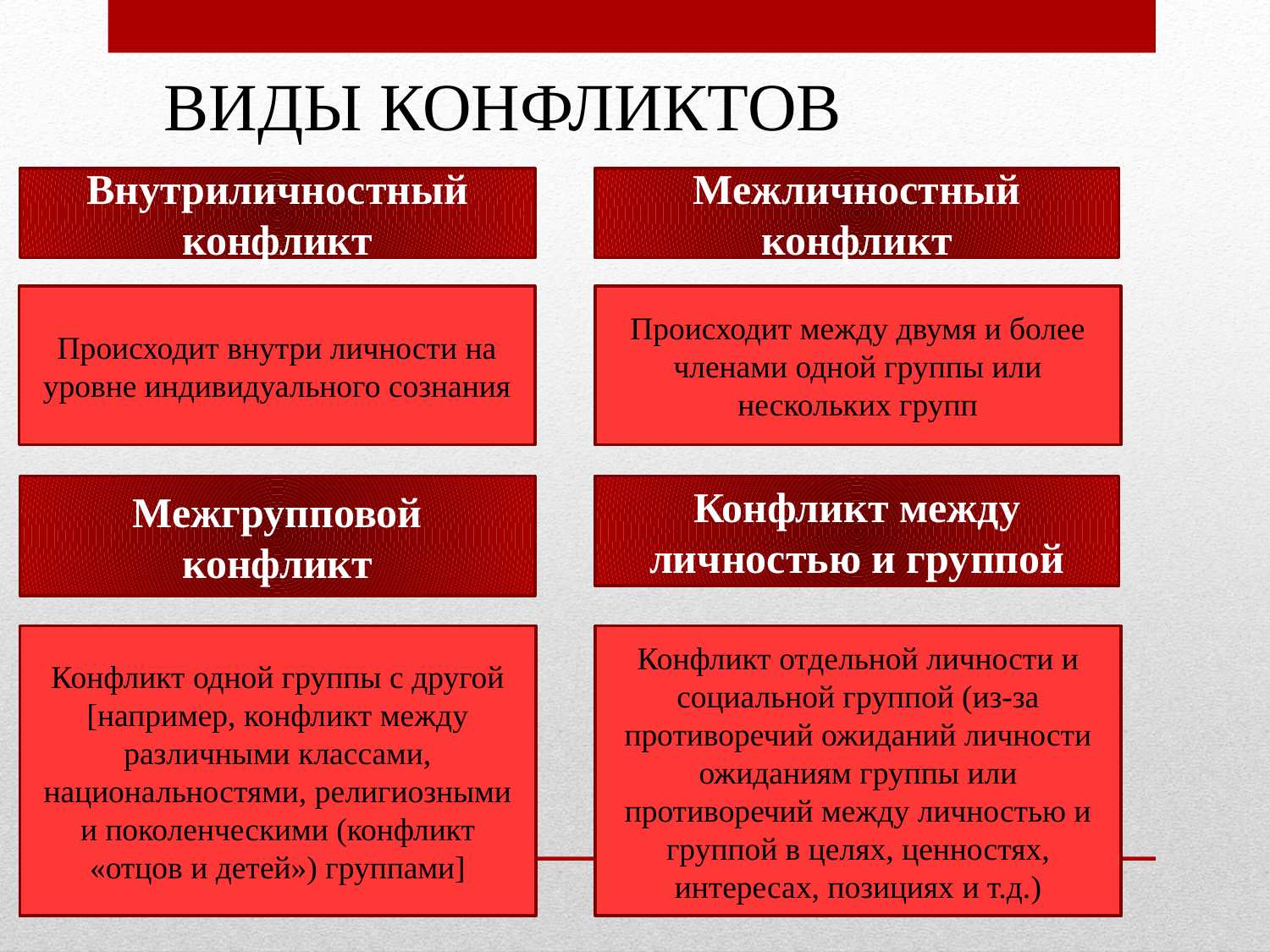

ВИДЫ КОНФЛИКТОВ
Внутриличностный конфликт
Межличностный конфликт
Происходит внутри личности на уровне индивидуального сознания
Происходит между двумя и более членами одной группы или нескольких групп
Межгрупповой конфликт
Конфликт между личностью и группой
Конфликт одной группы с другой [например, конфликт между различными классами, национальностями, религиозными и поколенческими (конфликт «отцов и детей») группами]
Конфликт отдельной личности и социальной группой (из-за противоречий ожиданий личности ожиданиям группы или противоречий между личностью и группой в целях, ценностях, интересах, позициях и т.д.)